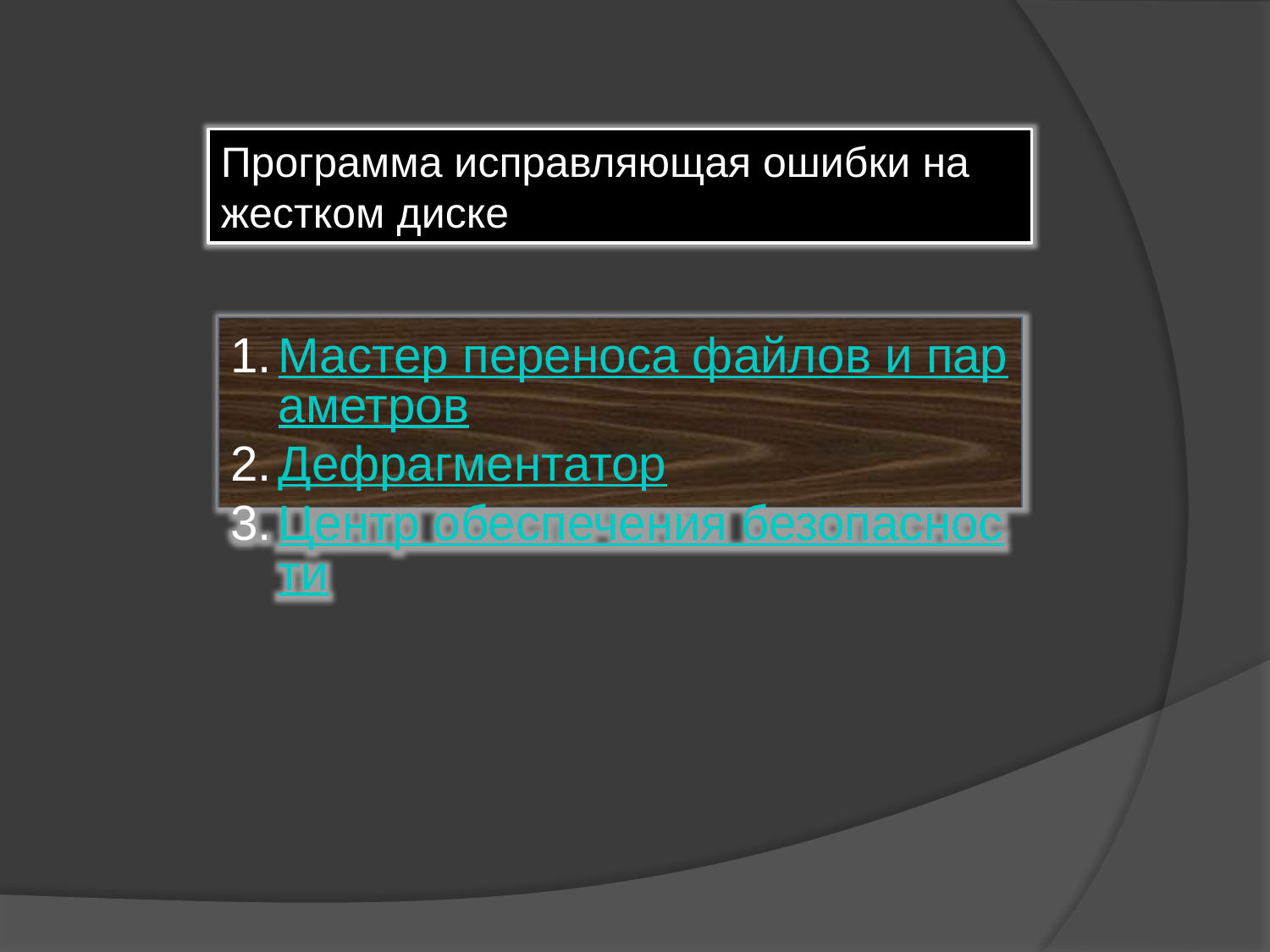

Программа исправляющая ошибки на жестком диске
Мастер переноса файлов и параметров
Дефрагментатор
Центр обеспечения безопасности